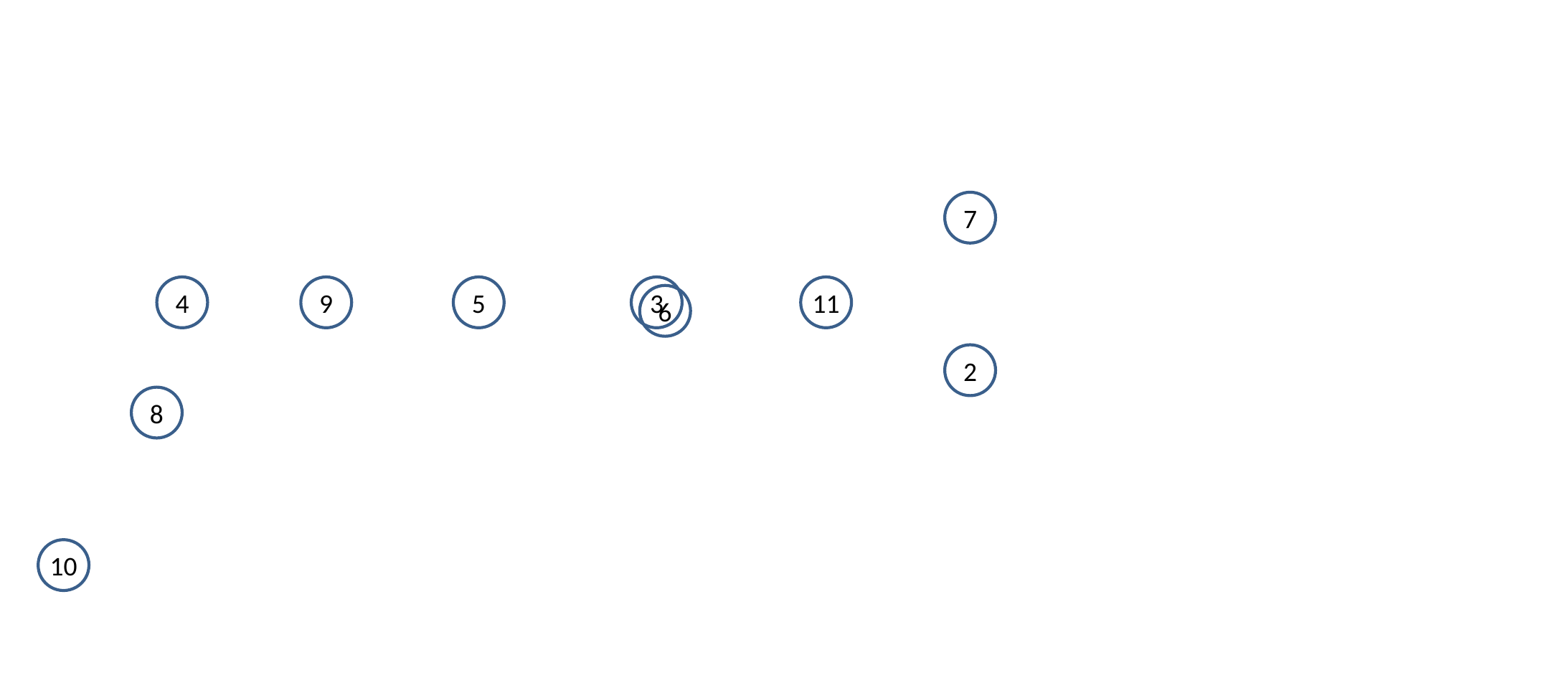

7
4
9
5
3
11
6
2
8
10